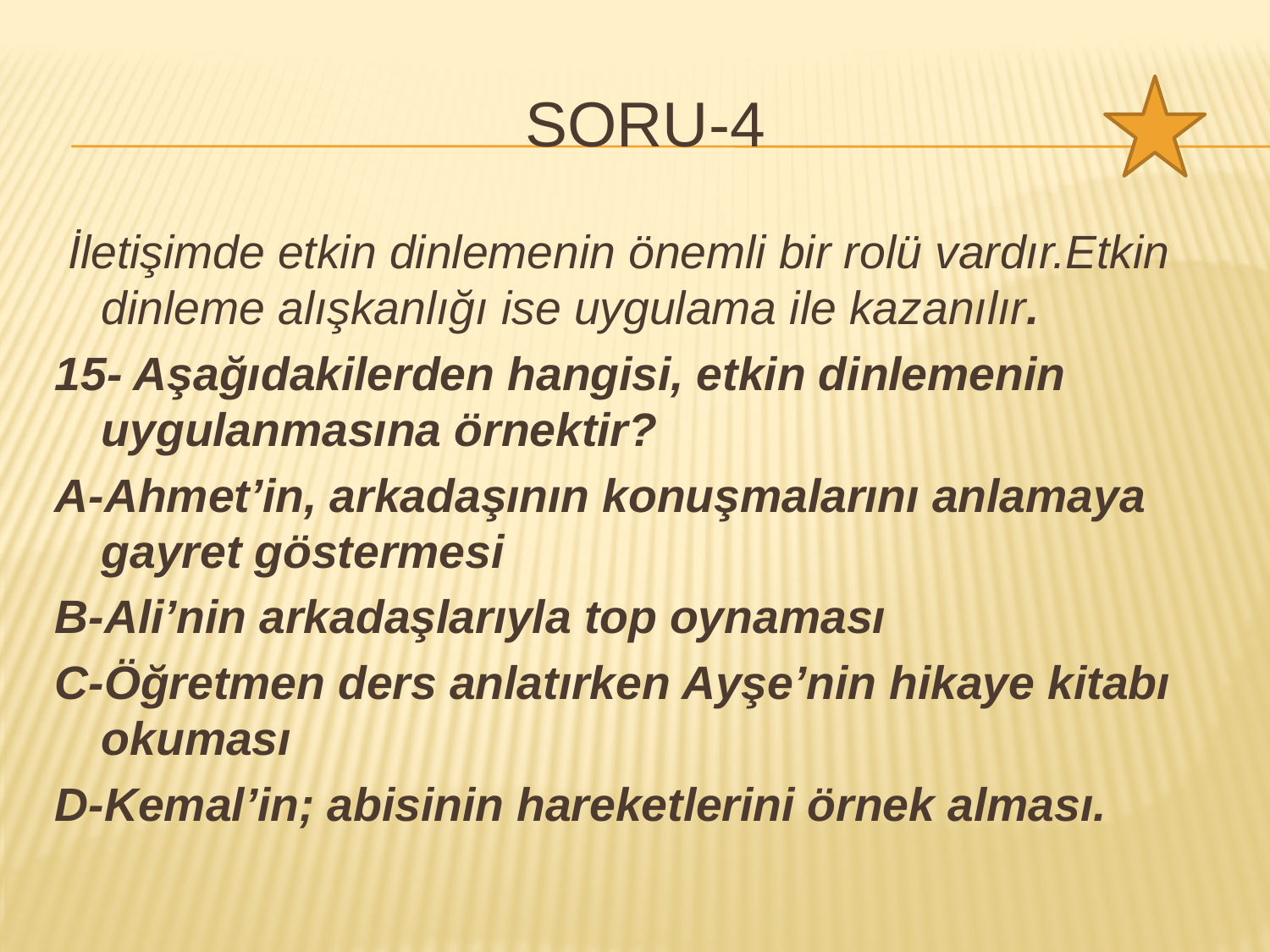

# SORU-4

 İletişimde etkin dinlemenin önemli bir rolü vardır.Etkin dinleme alışkanlığı ise uygulama ile kazanılır.
15- Aşağıdakilerden hangisi, etkin dinlemenin uygulanmasına örnektir?
A-Ahmet’in, arkadaşının konuşmalarını anlamaya gayret göstermesi
B-Ali’nin arkadaşlarıyla top oynaması
C-Öğretmen ders anlatırken Ayşe’nin hikaye kitabı okuması
D-Kemal’in; abisinin hareketlerini örnek alması.